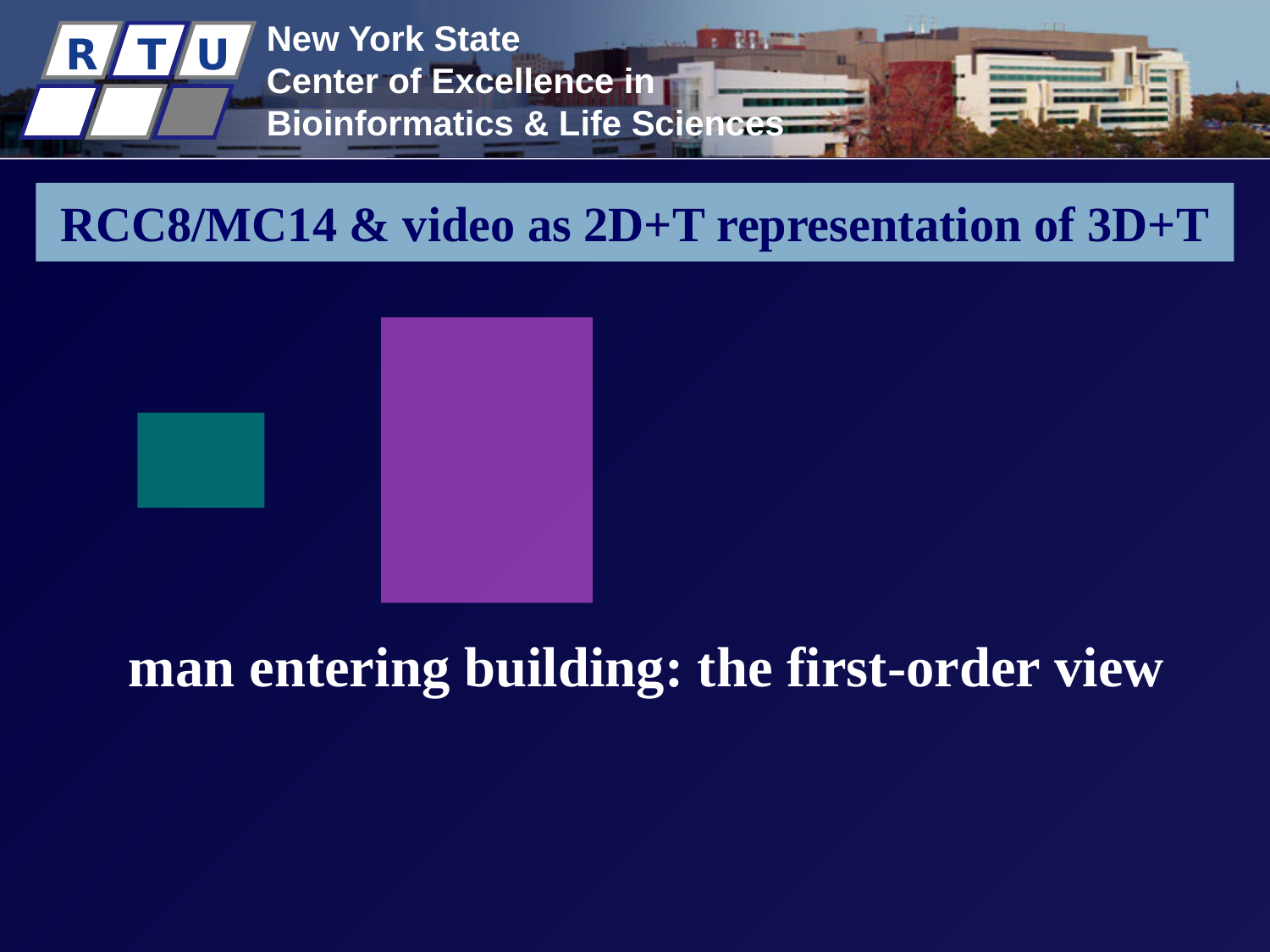

# RCC8/MC14 & video as 2D+T representation of 3D+T

man entering building: the first-order view